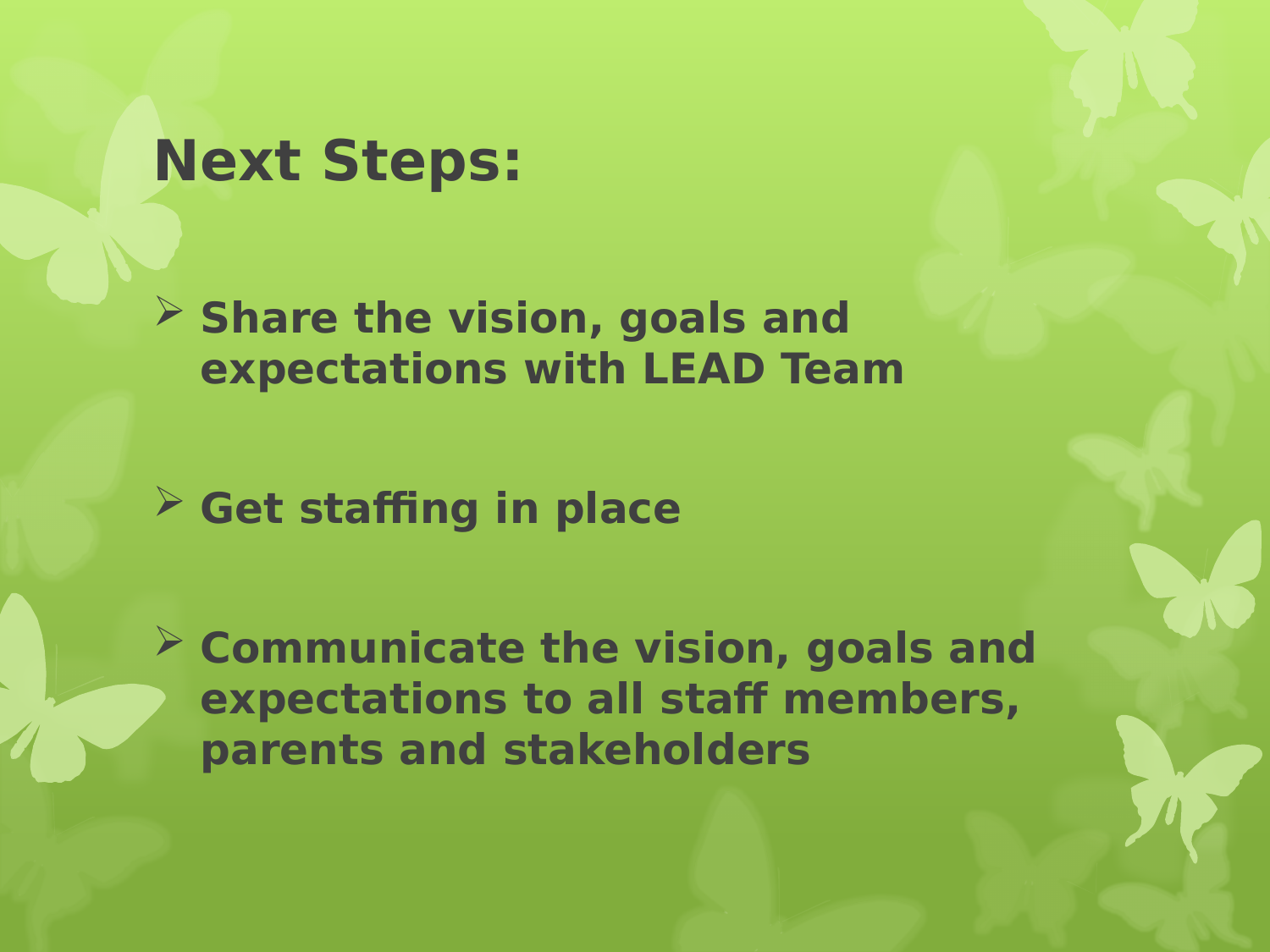

# Next Steps:
Share the vision, goals and expectations with LEAD Team

Get staffing in place

Communicate the vision, goals and expectations to all staff members, parents and stakeholders